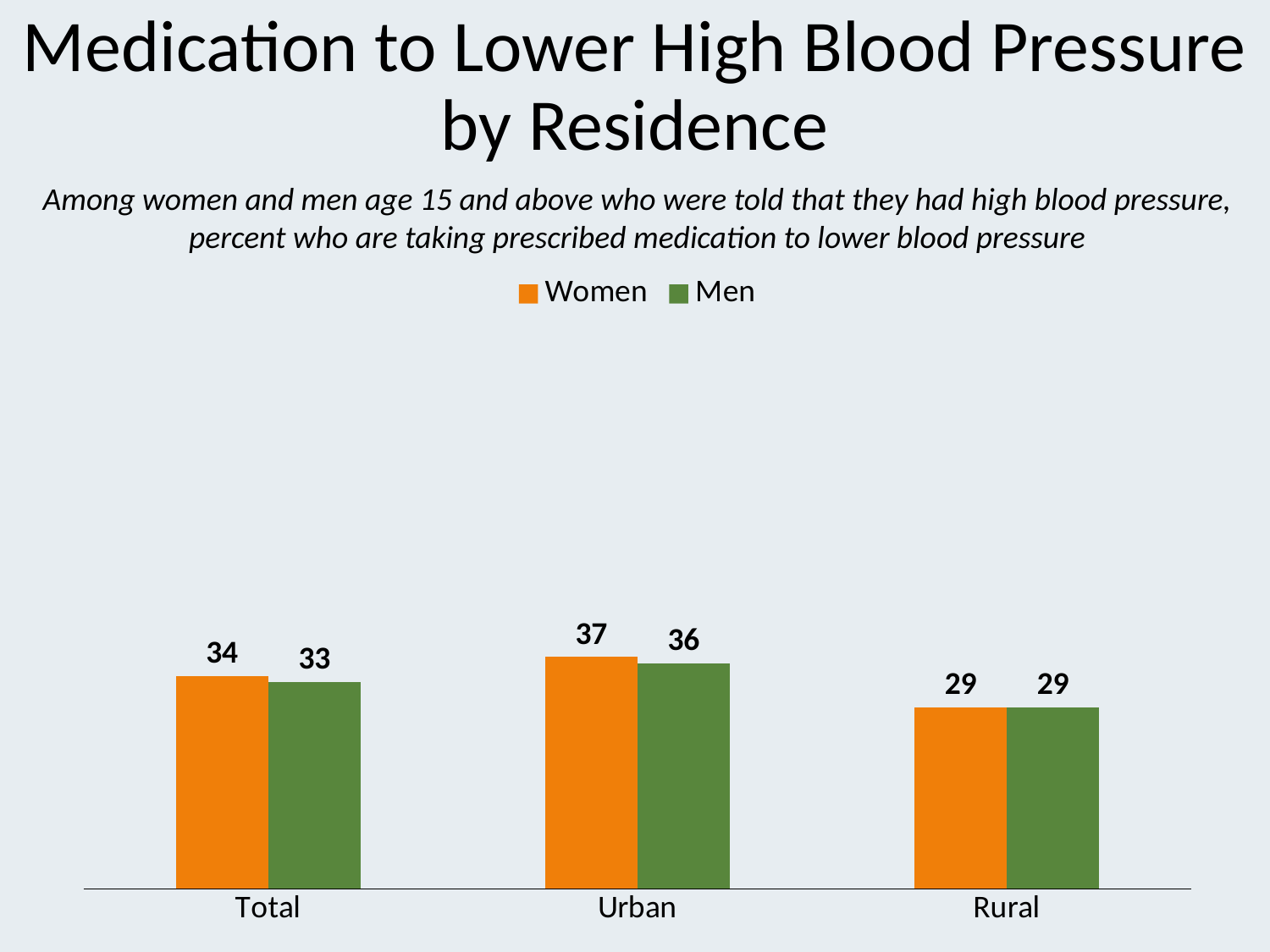

# Medication to Lower High Blood Pressure by Residence
Among women and men age 15 and above who were told that they had high blood pressure, percent who are taking prescribed medication to lower blood pressure

### Chart

| Category | Women | Men |
|---|---|---|
| Total | 34.0 | 33.0 |
| Urban | 37.0 | 36.0 |
| Rural | 29.0 | 29.0 |